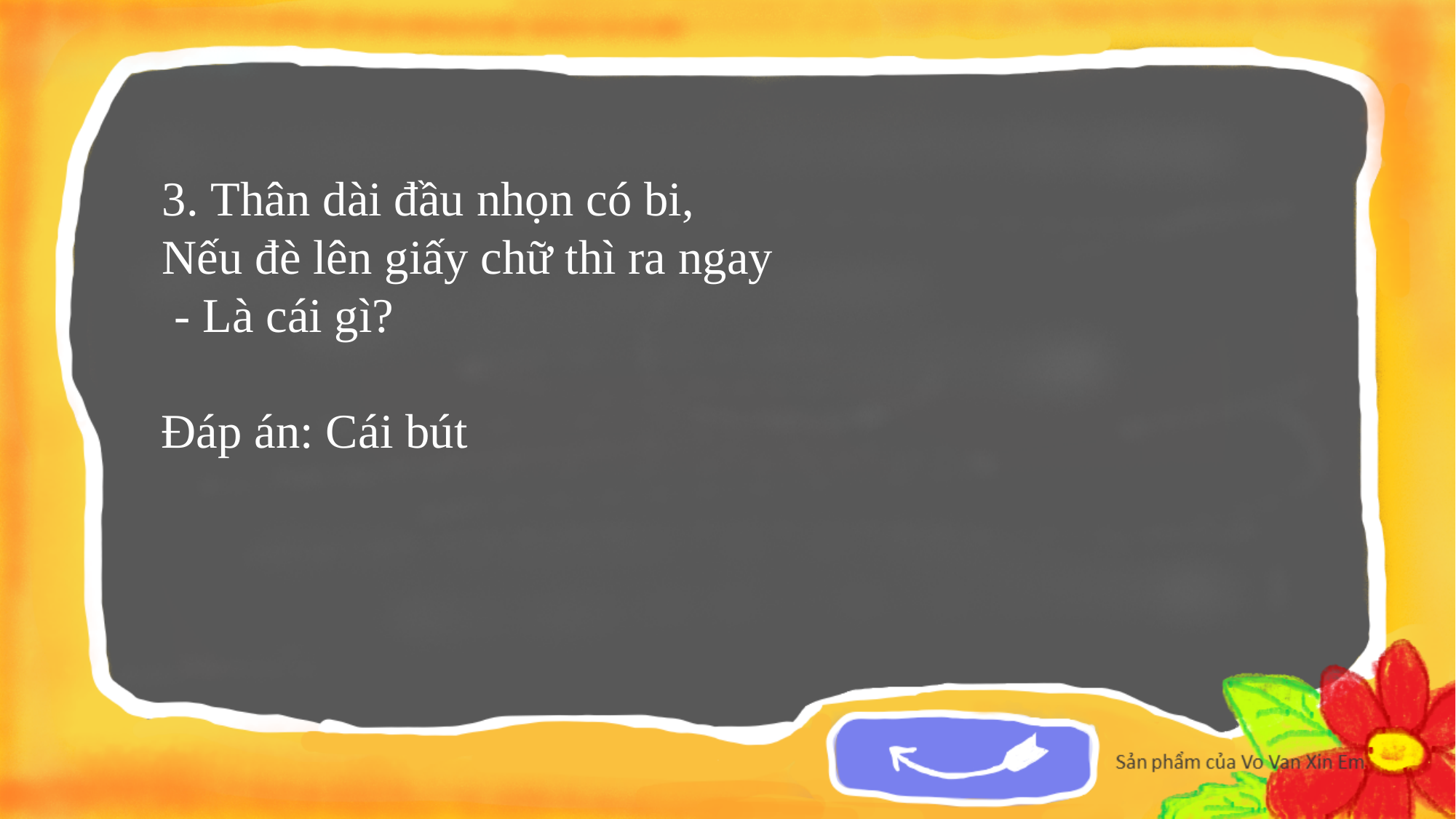

3. Thân dài đầu nhọn có bi,
Nếu đè lên giấy chữ thì ra ngay
 - Là cái gì?
Đáp án: Cái bút